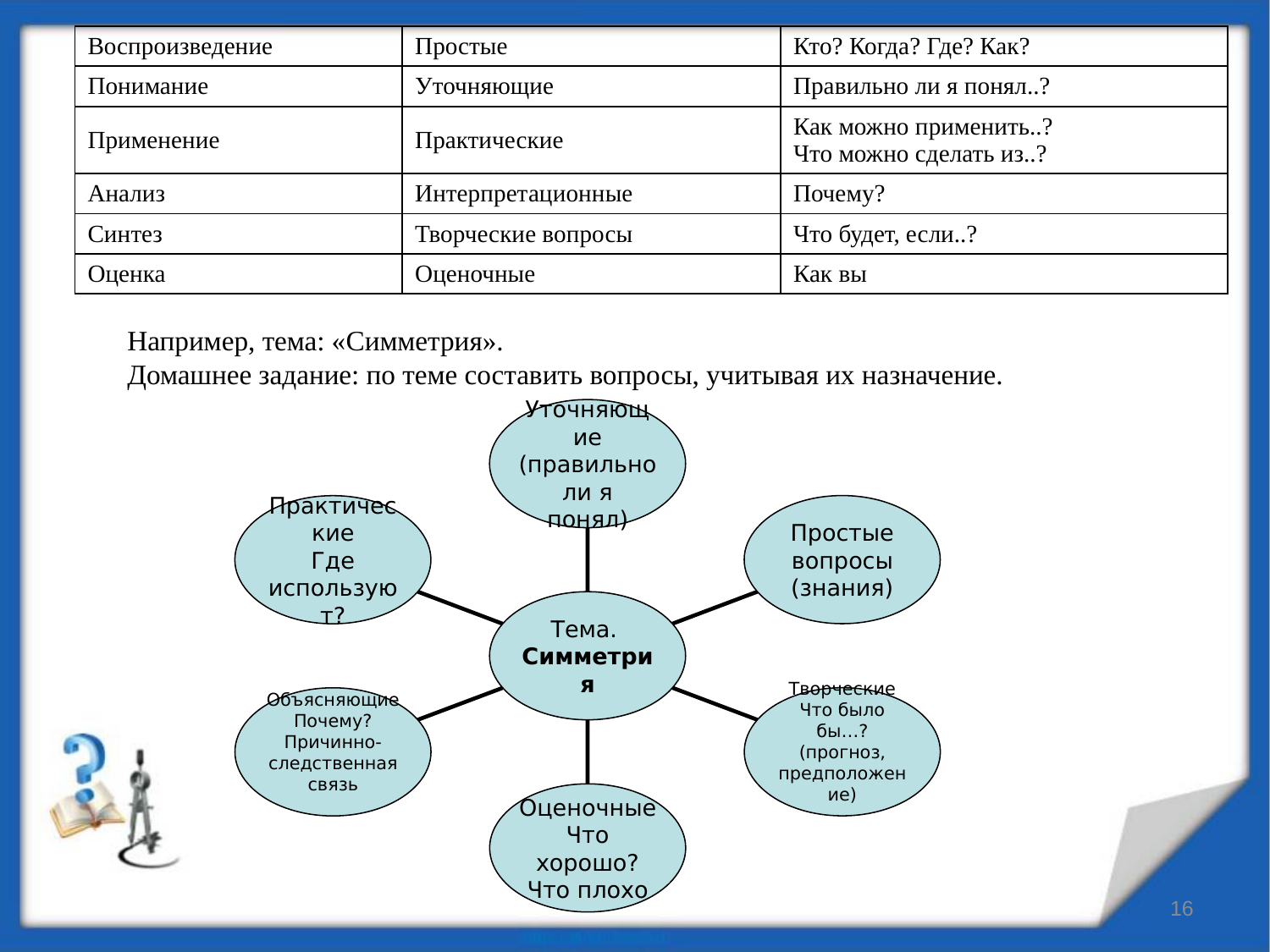

| Воспроизведение | Простые | Кто? Когда? Где? Как? |
| --- | --- | --- |
| Понимание | Уточняющие | Правильно ли я понял..? |
| Применение | Практические | Как можно применить..? Что можно сделать из..? |
| Анализ | Интерпретационные | Почему? |
| Синтез | Творческие вопросы | Что будет, если..? |
| Оценка | Оценочные | Как вы |

Например, тема: «Симметрия».
Домашнее задание: по теме составить вопросы, учитывая их назначение.
Уточняющие (правильно ли я понял)
Простые вопросы (знания)
Практические
Где используют?

Тема.
Симметрия
Творческие Что было бы…? (прогноз, предположение)

Объясняющие
Почему?
Причинно-следственная связь

Оценочные
Что хорошо?
Что плохо
16